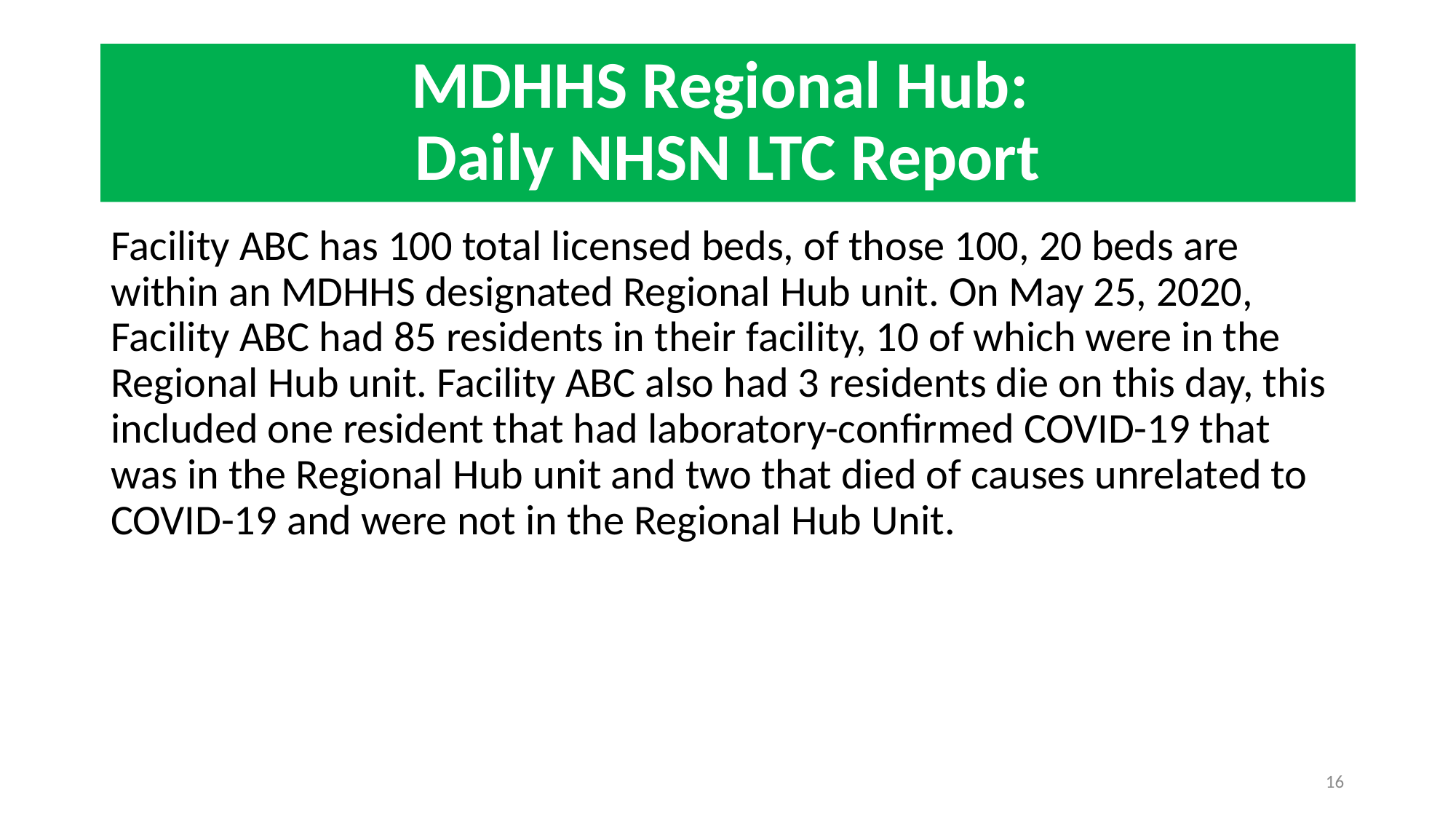

# MDHHS Regional Hub: Daily NHSN LTC Report
Facility ABC has 100 total licensed beds, of those 100, 20 beds are within an MDHHS designated Regional Hub unit. On May 25, 2020, Facility ABC had 85 residents in their facility, 10 of which were in the Regional Hub unit. Facility ABC also had 3 residents die on this day, this included one resident that had laboratory-confirmed COVID-19 that was in the Regional Hub unit and two that died of causes unrelated to COVID-19 and were not in the Regional Hub Unit.
16